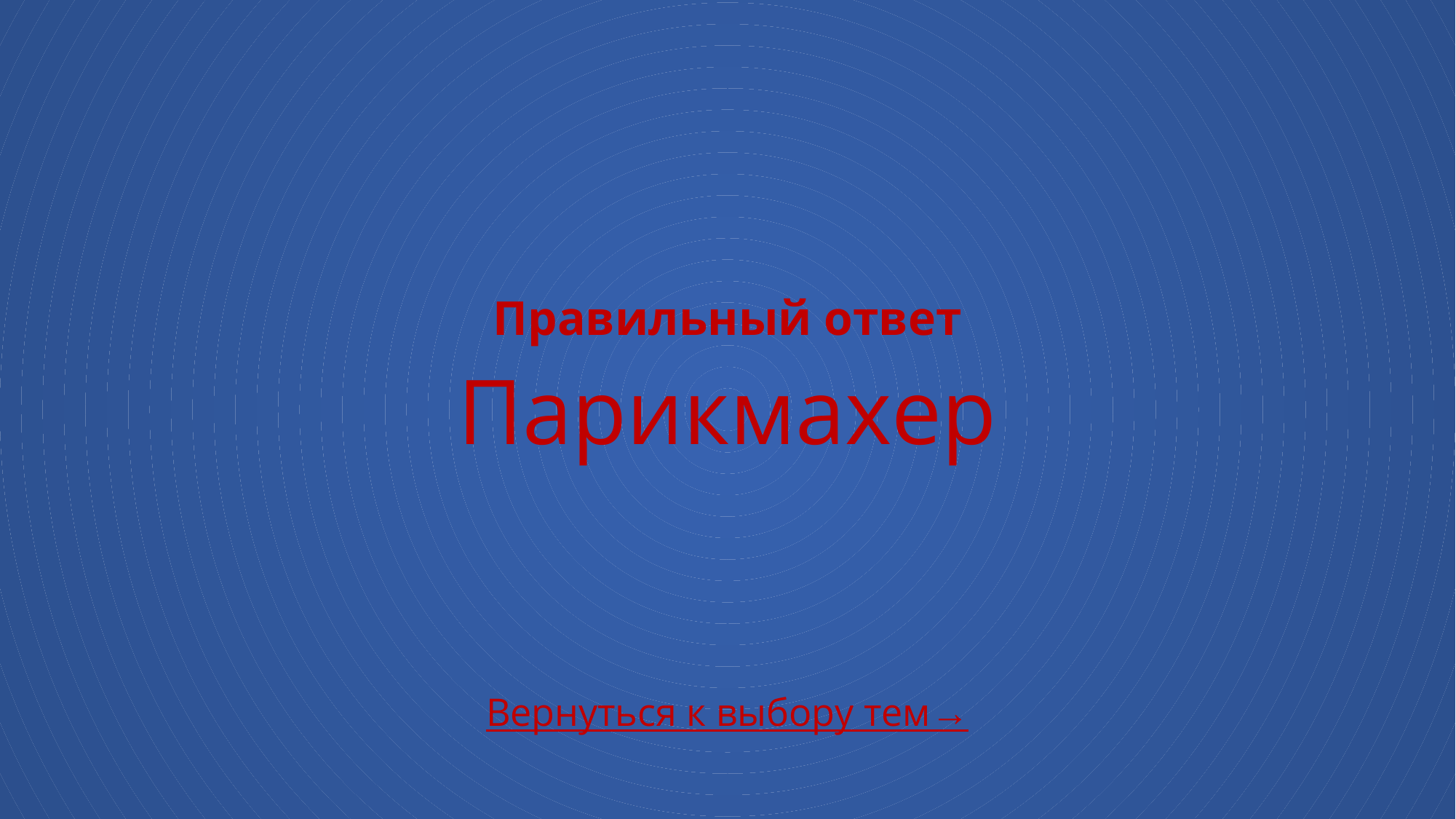

# Правильный ответ Парикмахер
Вернуться к выбору тем→